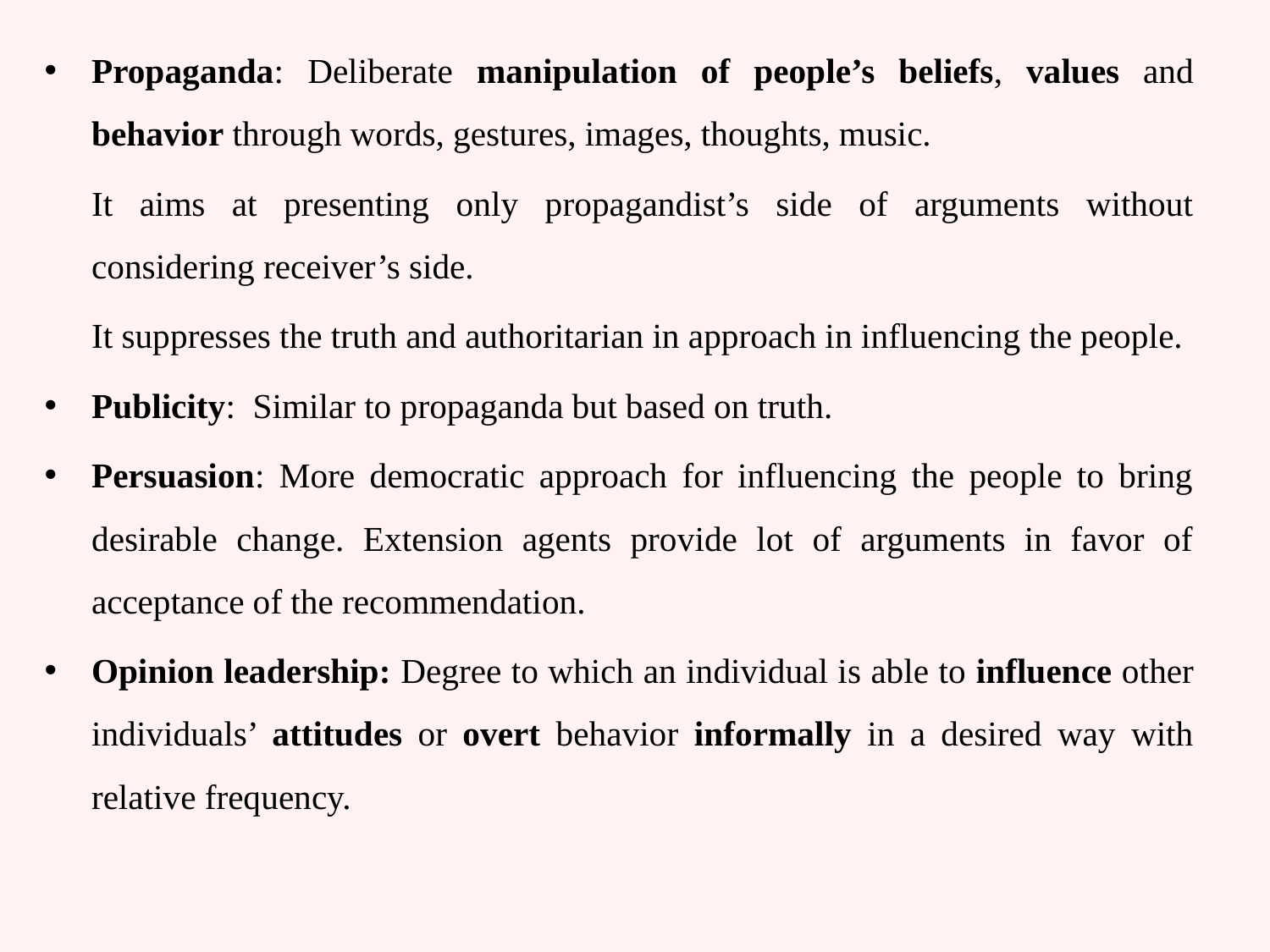

Propaganda: Deliberate manipulation of people’s beliefs, values and behavior through words, gestures, images, thoughts, music.
	It aims at presenting only propagandist’s side of arguments without considering receiver’s side.
	It suppresses the truth and authoritarian in approach in influencing the people.
Publicity:  Similar to propaganda but based on truth.
Persuasion: More democratic approach for influencing the people to bring desirable change. Extension agents provide lot of arguments in favor of acceptance of the recommendation.
Opinion leadership: Degree to which an individual is able to influence other individuals’ attitudes or overt behavior informally in a desired way with relative frequency.